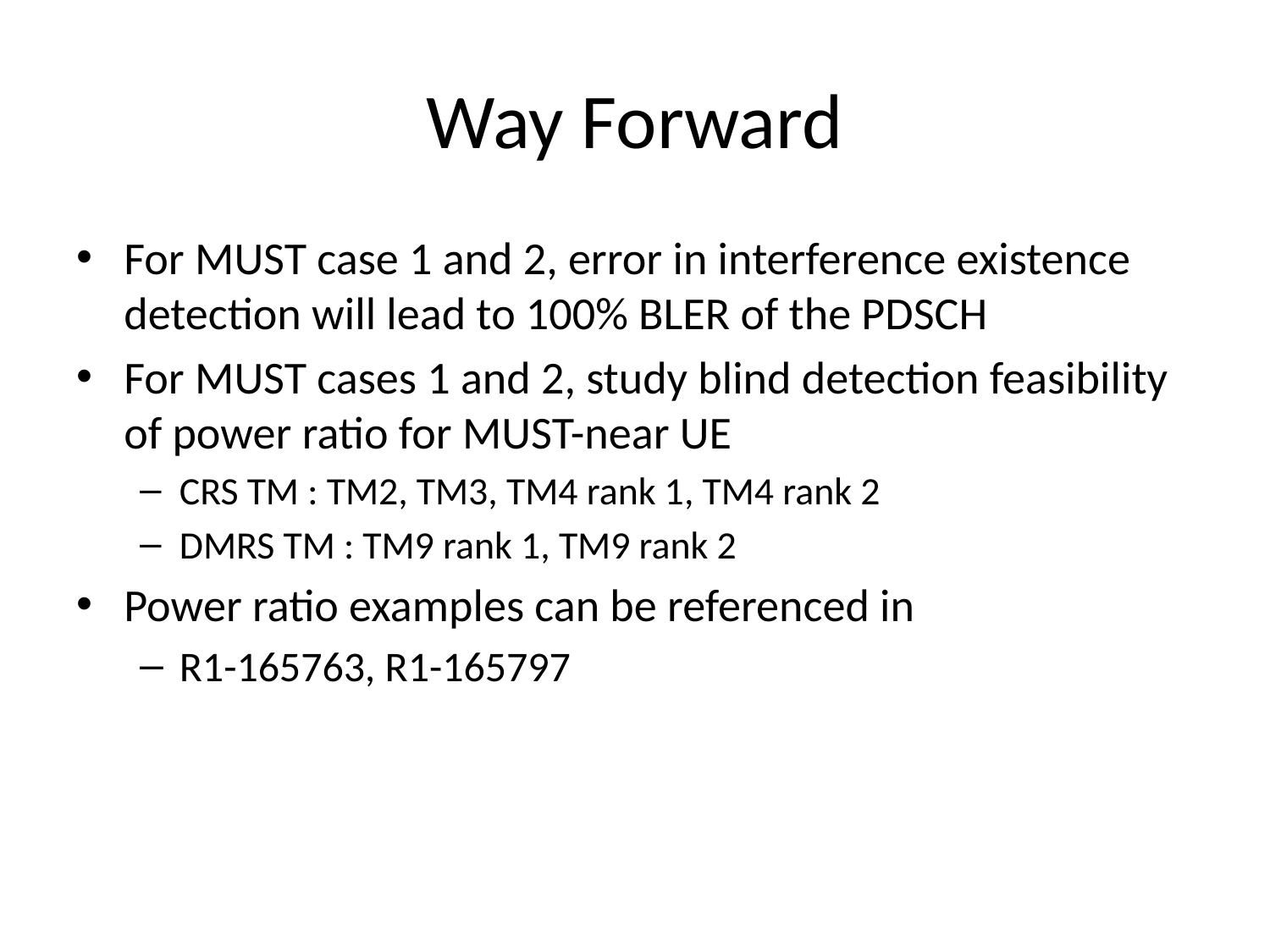

# Way Forward
For MUST case 1 and 2, error in interference existence detection will lead to 100% BLER of the PDSCH
For MUST cases 1 and 2, study blind detection feasibility of power ratio for MUST-near UE
CRS TM : TM2, TM3, TM4 rank 1, TM4 rank 2
DMRS TM : TM9 rank 1, TM9 rank 2
Power ratio examples can be referenced in
R1-165763, R1-165797